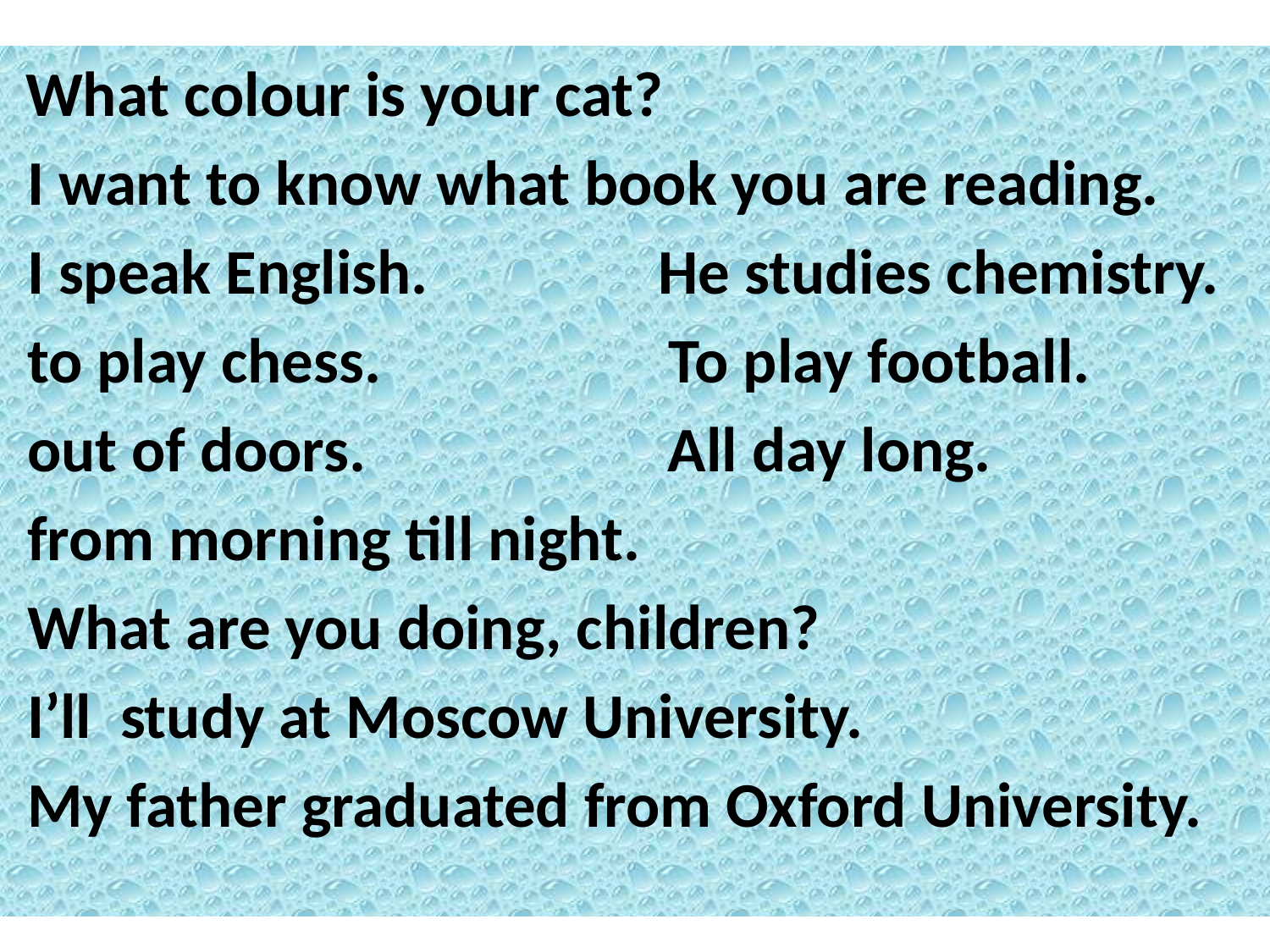

#
 What colour is your cat?
 I want to know what book you are reading.
 I speak English.                He studies chemistry.
 to play chess.                    To play football.
 out of doors.                     All day long.
 from morning till night.
 What are you doing, children?
 I’ll  study at Moscow University.
 My father graduated from Oxford University.